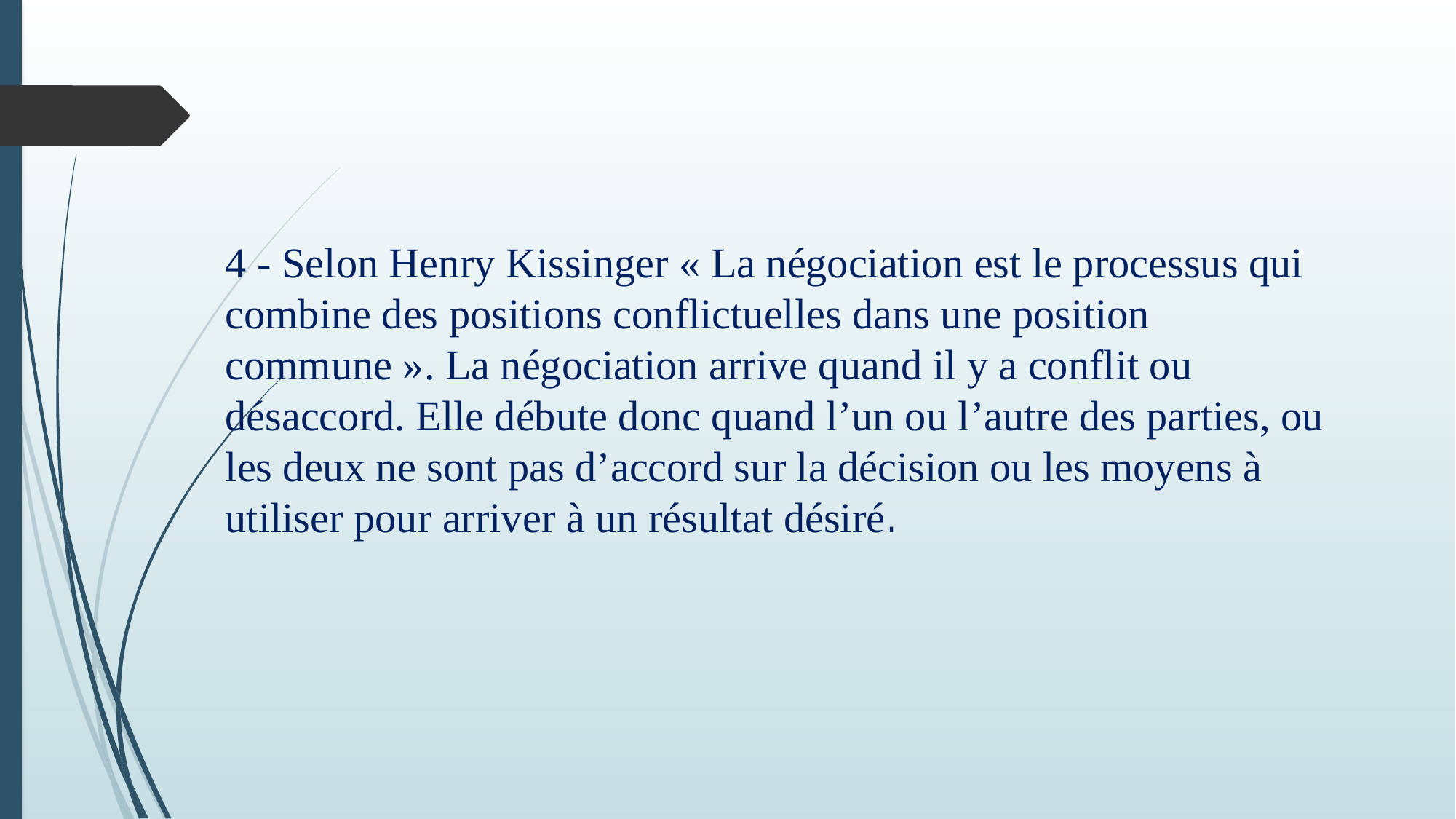

4 - Selon Henry Kissinger « La négociation est le processus qui combine des positions conflictuelles dans une position
commune ». La négociation arrive quand il y a conflit ou désaccord. Elle débute donc quand l’un ou l’autre des parties, ou les deux ne sont pas d’accord sur la décision ou les moyens à utiliser pour arriver à un résultat désiré.